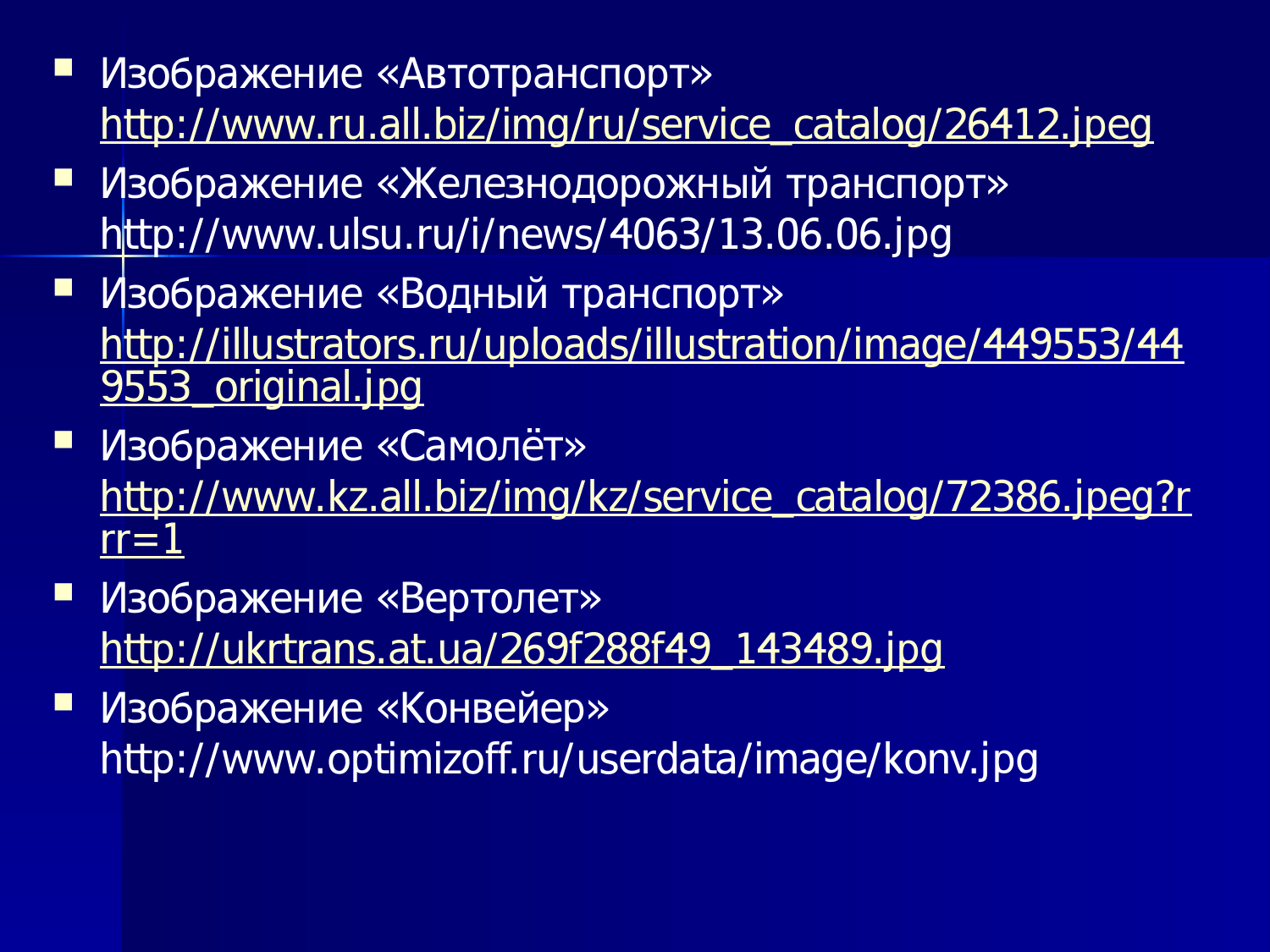

Изображение «Автотранспорт» http://www.ru.all.biz/img/ru/service_catalog/26412.jpeg
Изображение «Железнодорожный транспорт» http://www.ulsu.ru/i/news/4063/13.06.06.jpg
Изображение «Водный транспорт» http://illustrators.ru/uploads/illustration/image/449553/449553_original.jpg
Изображение «Самолёт» http://www.kz.all.biz/img/kz/service_catalog/72386.jpeg?rrr=1
Изображение «Вертолет» http://ukrtrans.at.ua/269f288f49_143489.jpg
Изображение «Конвейер» http://www.optimizoff.ru/userdata/image/konv.jpg